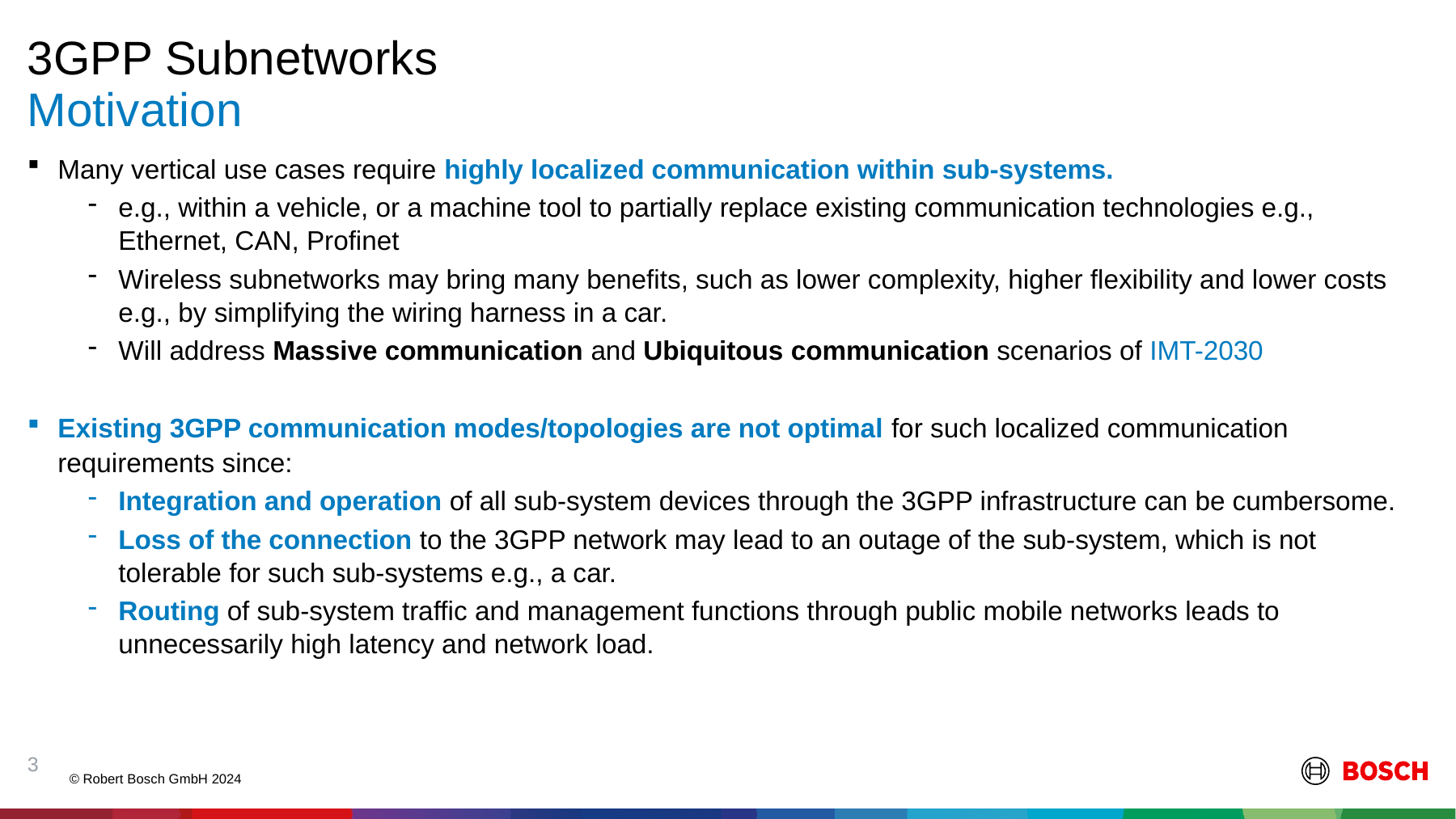

3GPP Subnetworks
# Motivation
Many vertical use cases require highly localized communication within sub-systems.
e.g., within a vehicle, or a machine tool to partially replace existing communication technologies e.g., Ethernet, CAN, Profinet
Wireless subnetworks may bring many benefits, such as lower complexity, higher flexibility and lower costs e.g., by simplifying the wiring harness in a car.
Will address Massive communication and Ubiquitous communication scenarios of IMT-2030

Existing 3GPP communication modes/topologies are not optimal for such localized communication requirements since:
Integration and operation of all sub-system devices through the 3GPP infrastructure can be cumbersome.
Loss of the connection to the 3GPP network may lead to an outage of the sub-system, which is not tolerable for such sub-systems e.g., a car.
Routing of sub-system traffic and management functions through public mobile networks leads to unnecessarily high latency and network load.

3